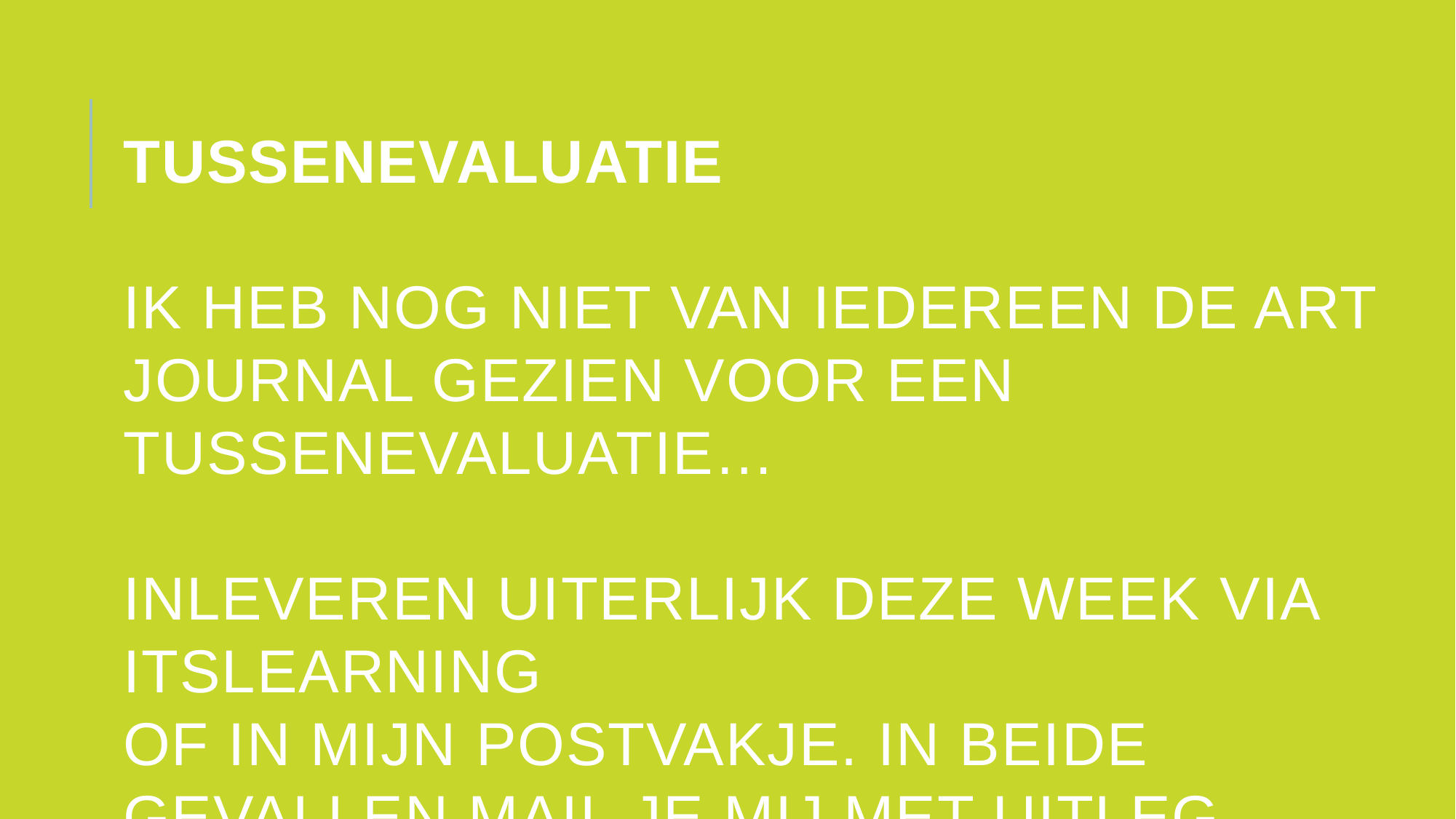

#
Tussenevaluatie

ik heb nog niet van iedereen de art journal gezien voor een tussenevaluatie…

Inleveren uiterlijk deze week via itslearning
of in mijn postvakje. In beide gevallen mail je mij met uitleg.